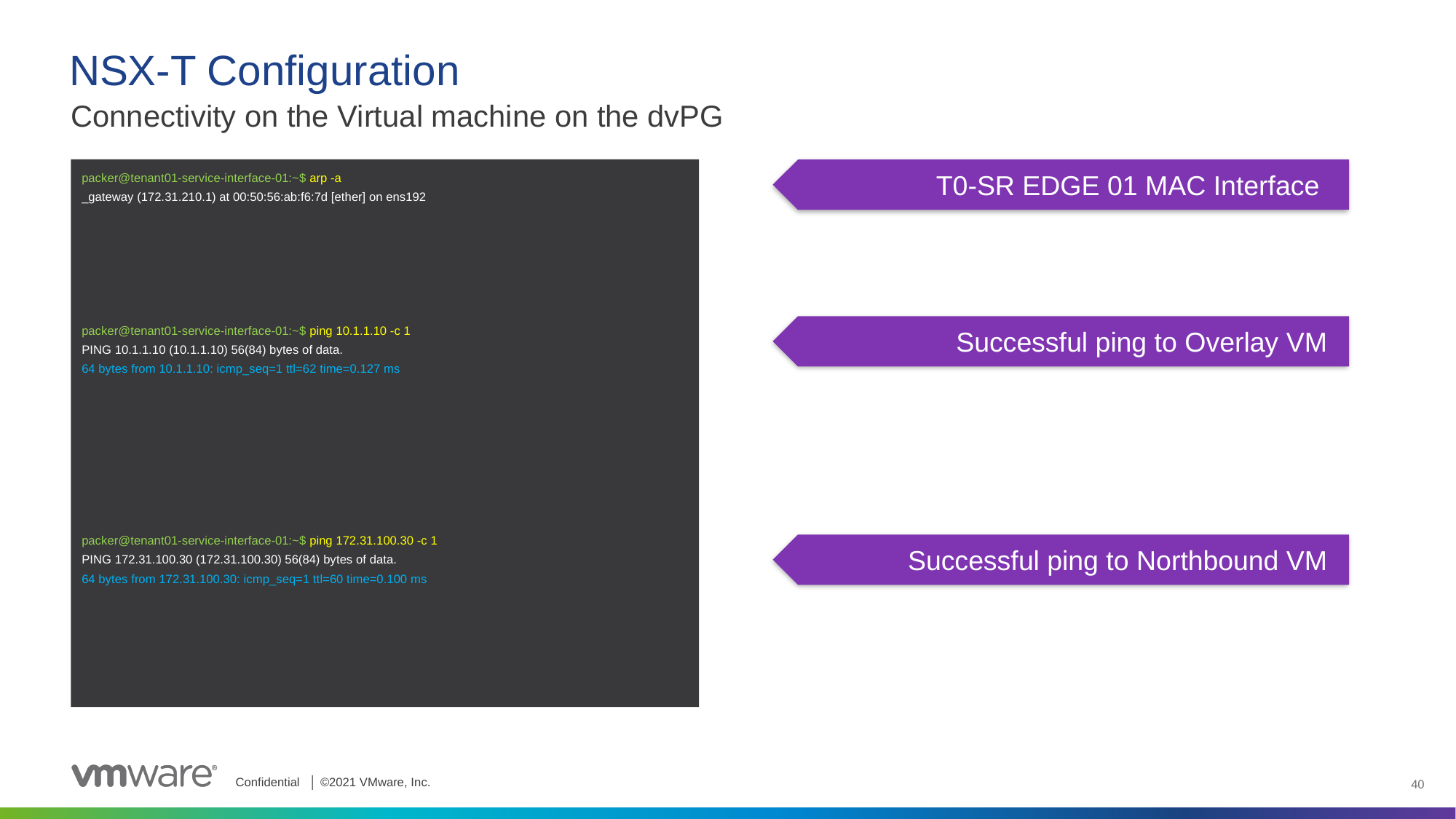

# NSX-T Configuration
Connectivity on the Virtual machine on the dvPG
packer@tenant01-service-interface-01:~$ arp -a
_gateway (172.31.210.1) at 00:50:56:ab:f6:7d [ether] on ens192

packer@tenant01-service-interface-01:~$ ping 10.1.1.10 -c 1
PING 10.1.1.10 (10.1.1.10) 56(84) bytes of data.
64 bytes from 10.1.1.10: icmp_seq=1 ttl=62 time=0.127 ms

packer@tenant01-service-interface-01:~$ ping 172.31.100.30 -c 1
PING 172.31.100.30 (172.31.100.30) 56(84) bytes of data.
64 bytes from 172.31.100.30: icmp_seq=1 ttl=60 time=0.100 ms

T0-SR EDGE 01 MAC Interface
Successful ping to Overlay VM
Successful ping to Northbound VM